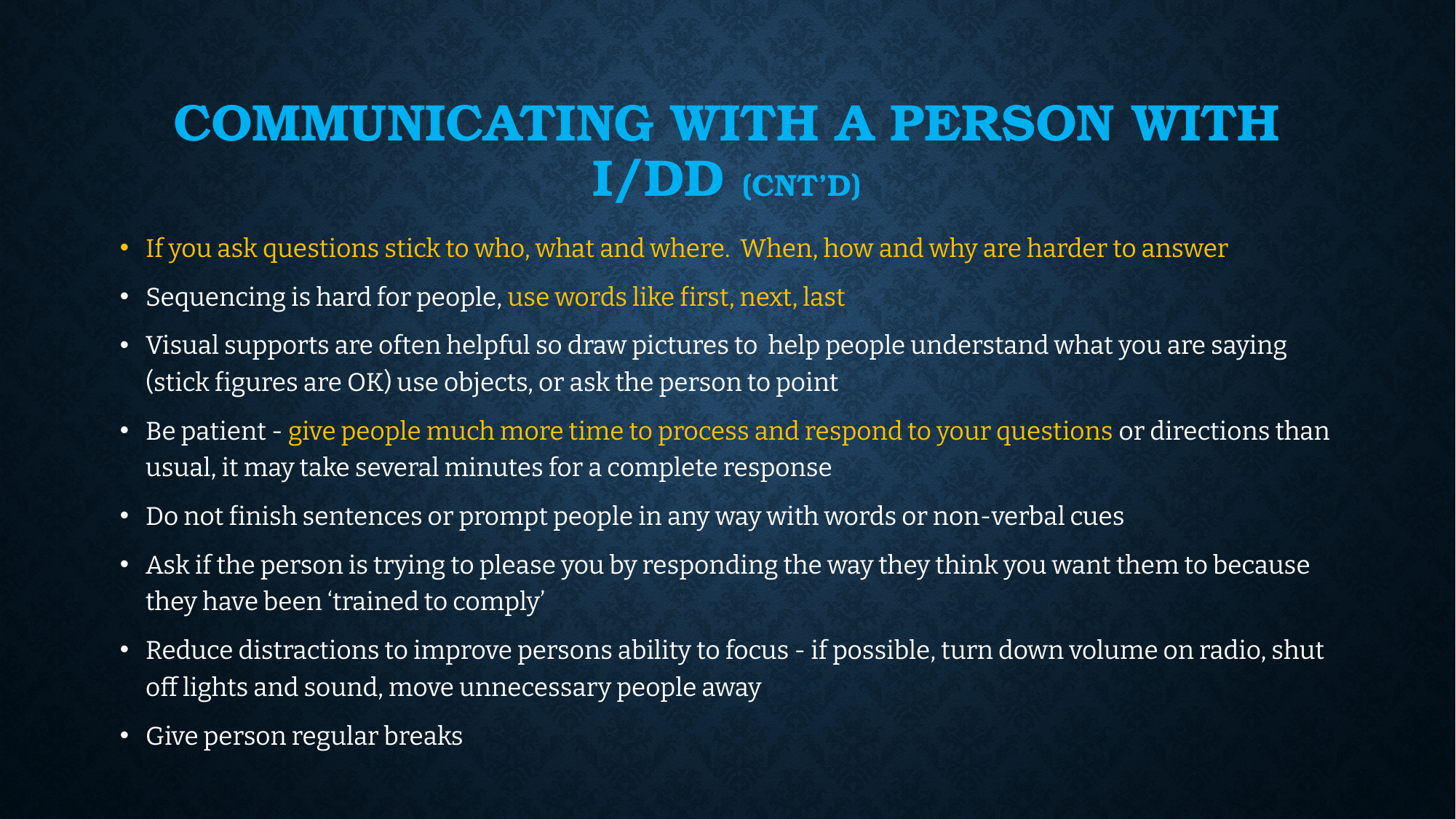

# Communicating with a Person with I/DD (cnt’d)
If you ask questions stick to who, what and where.  When, how and why are harder to answer
Sequencing is hard for people, use words like first, next, last
Visual supports are often helpful so draw pictures to  help people understand what you are saying (stick figures are OK) use objects, or ask the person to point
Be patient - give people much more time to process and respond to your questions or directions than usual, it may take several minutes for a complete response
Do not finish sentences or prompt people in any way with words or non-verbal cues
Ask if the person is trying to please you by responding the way they think you want them to because they have been ‘trained to comply’
Reduce distractions to improve persons ability to focus - if possible, turn down volume on radio, shut off lights and sound, move unnecessary people away
Give person regular breaks